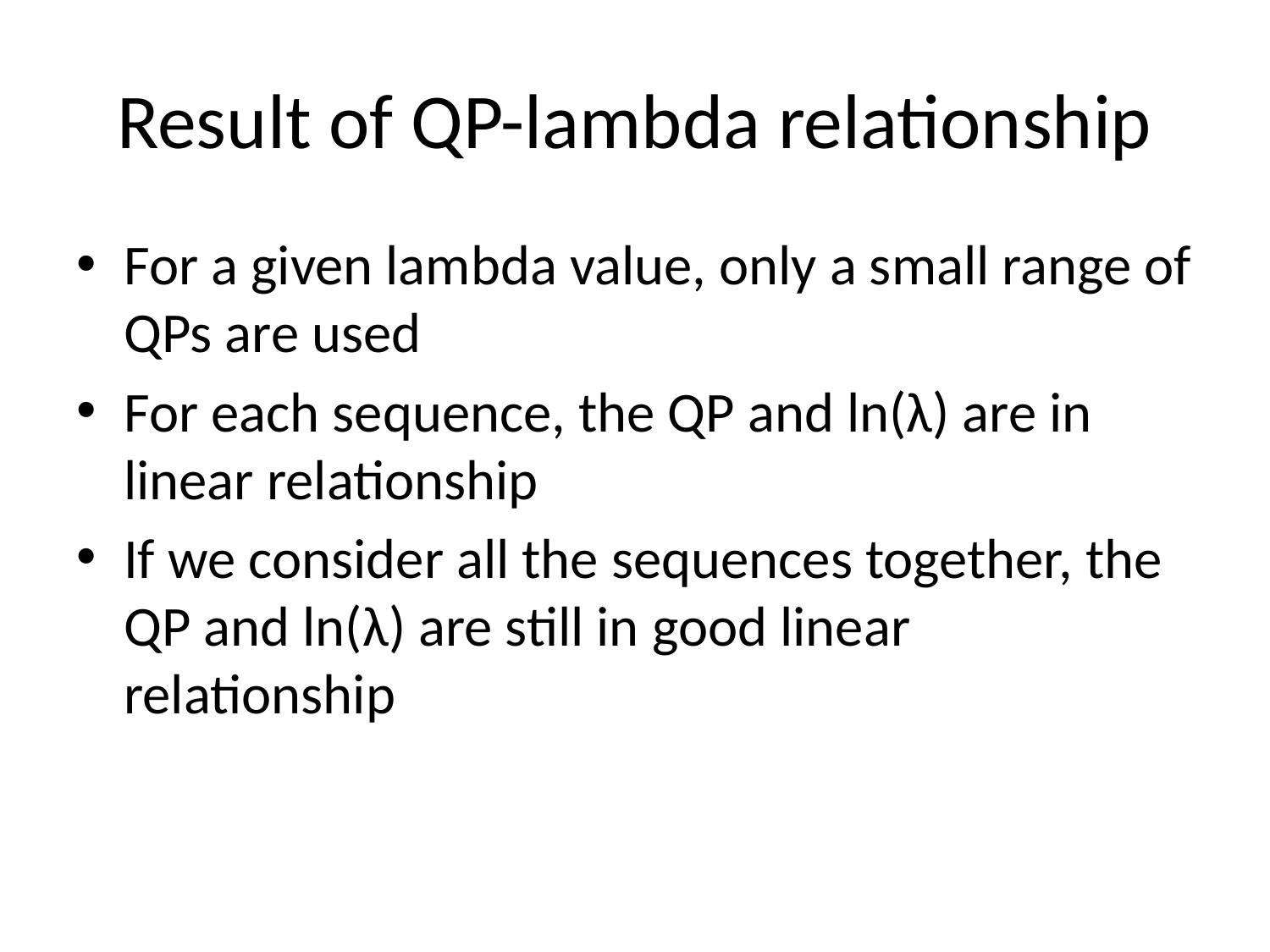

# Result of QP-lambda relationship
For a given lambda value, only a small range of QPs are used
For each sequence, the QP and ln(λ) are in linear relationship
If we consider all the sequences together, the QP and ln(λ) are still in good linear relationship